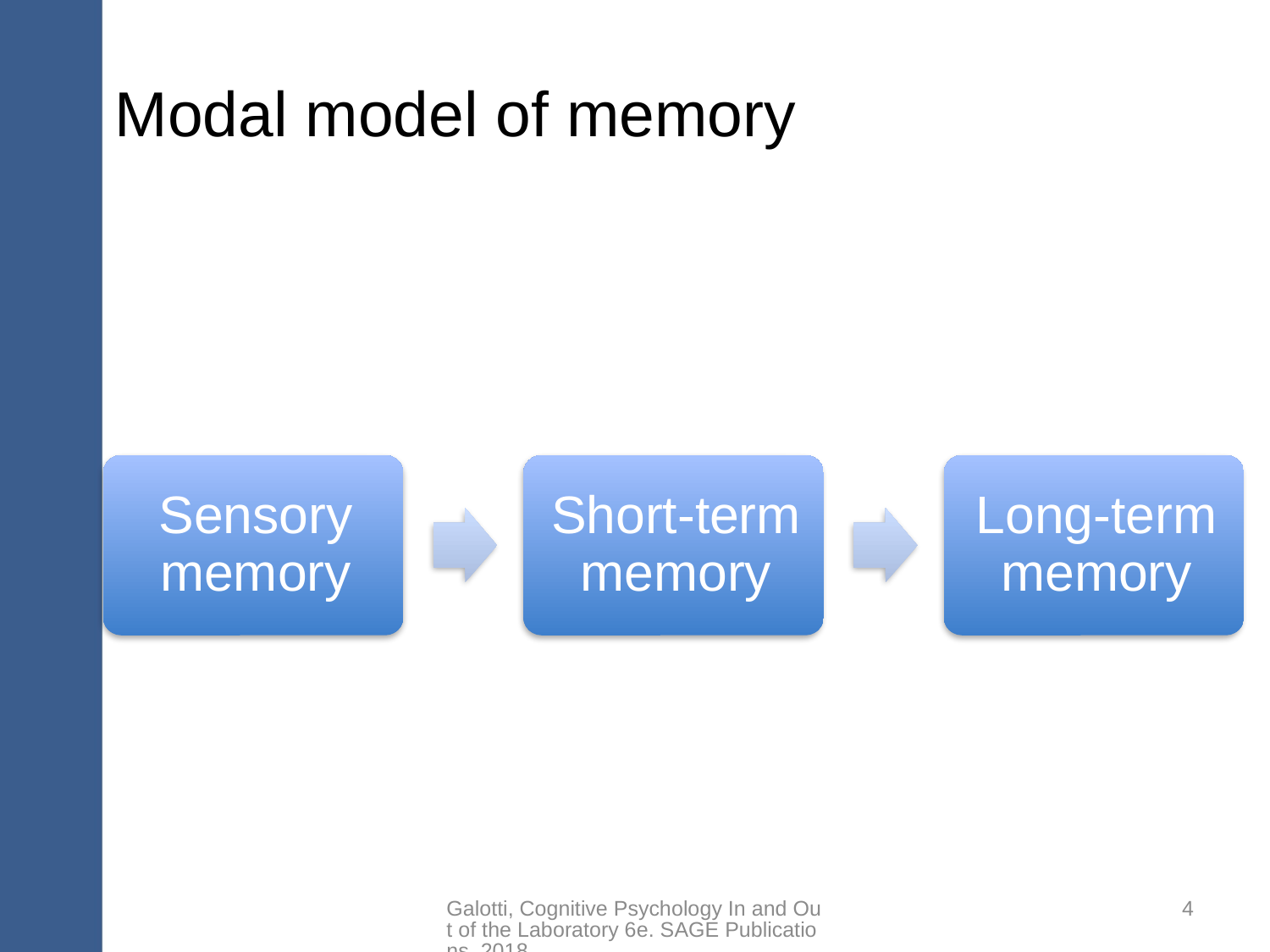

# Modal model of memory
Sensory memory

Short-term memory

Long-term memory
Galotti, Cognitive Psychology In and Out of the Laboratory 6e. SAGE Publications, 2018.
4